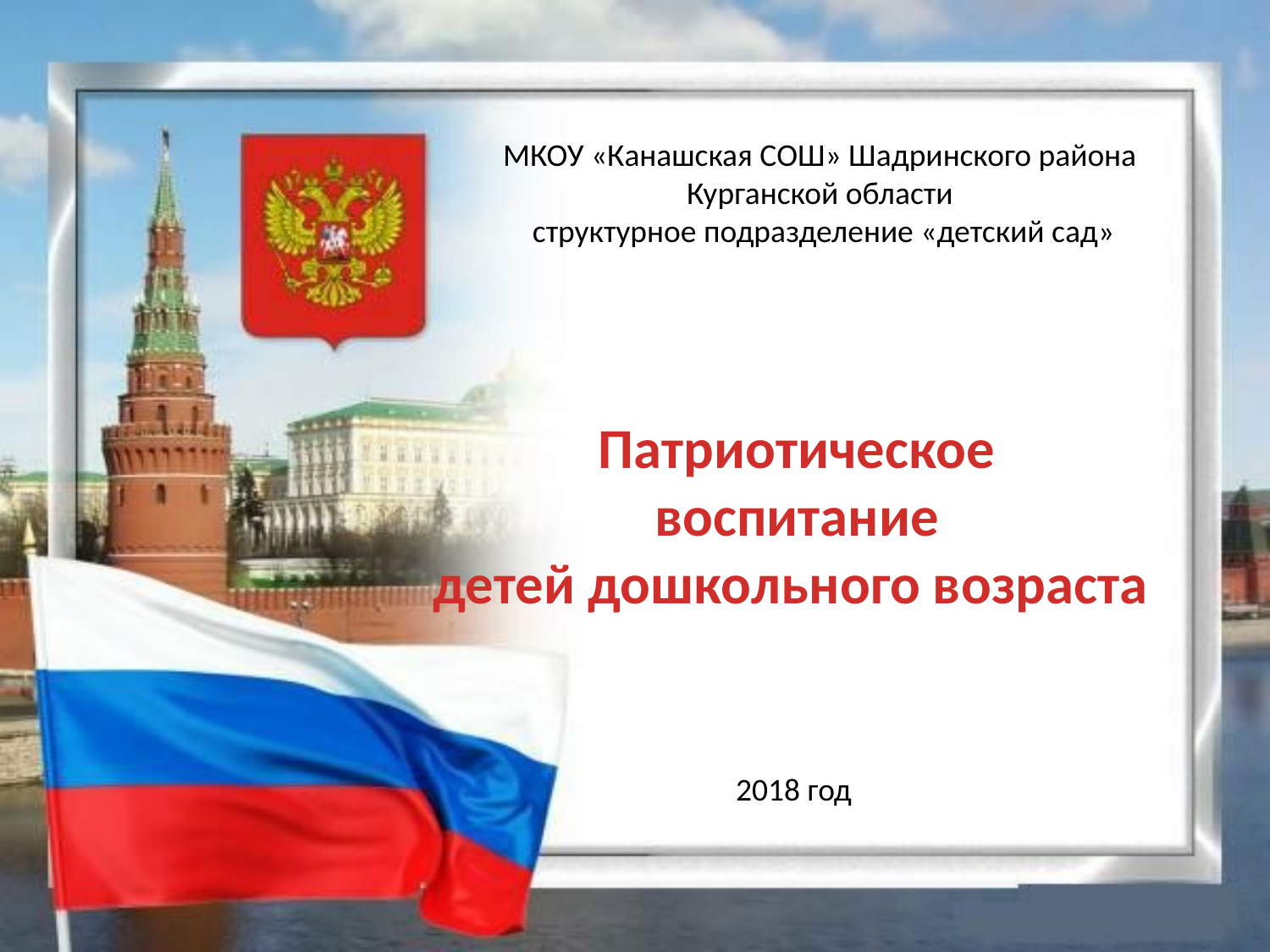

МКОУ «Канашская СОШ» Шадринского района Курганской области
 структурное подразделение «детский сад»
Патриотическое
воспитание
детей дошкольного возраста
2018 год